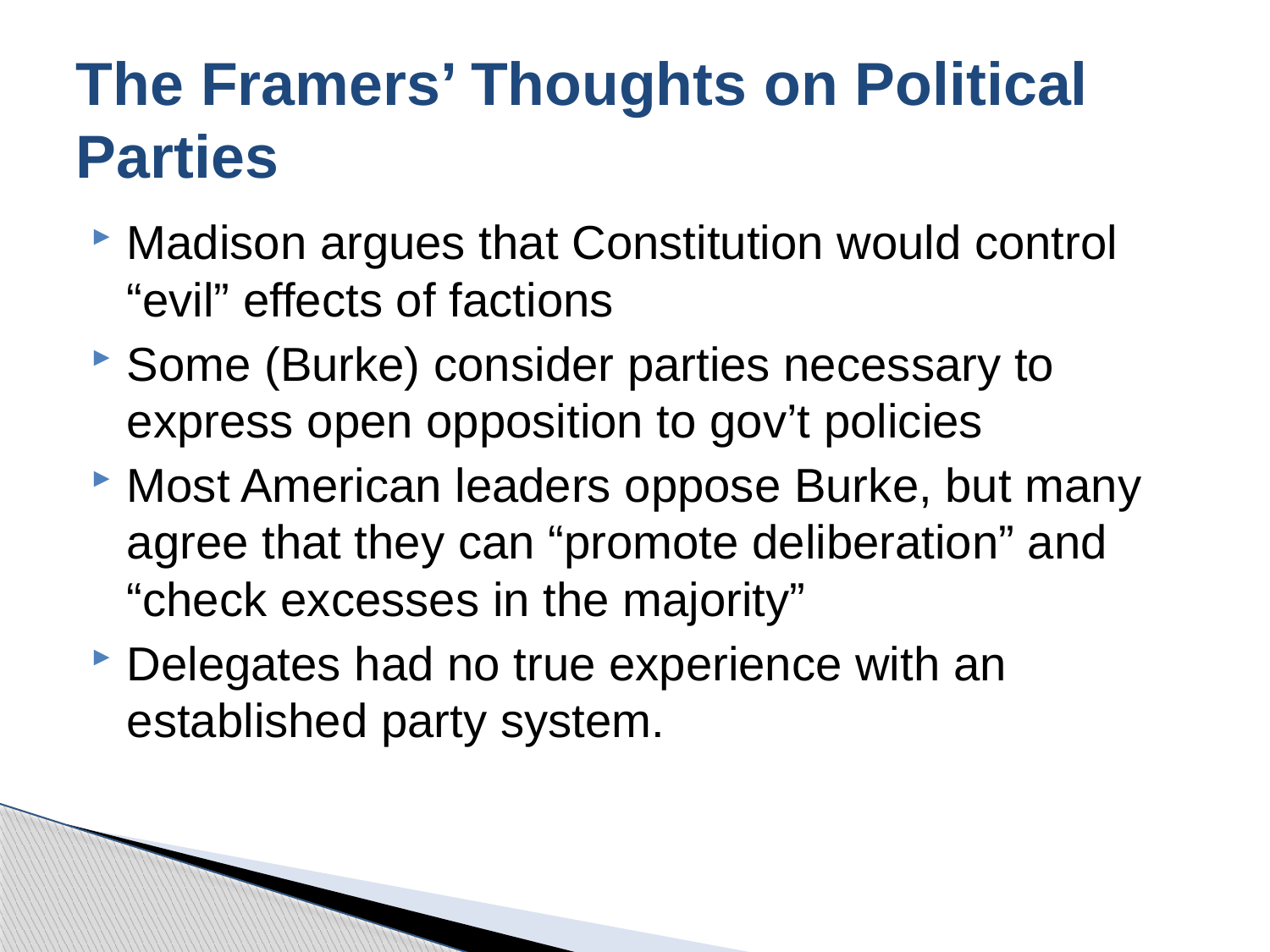

# The Framers’ Thoughts on Political Parties
Madison argues that Constitution would control “evil” effects of factions
Some (Burke) consider parties necessary to express open opposition to gov’t policies
Most American leaders oppose Burke, but many agree that they can “promote deliberation” and “check excesses in the majority”
Delegates had no true experience with an established party system.